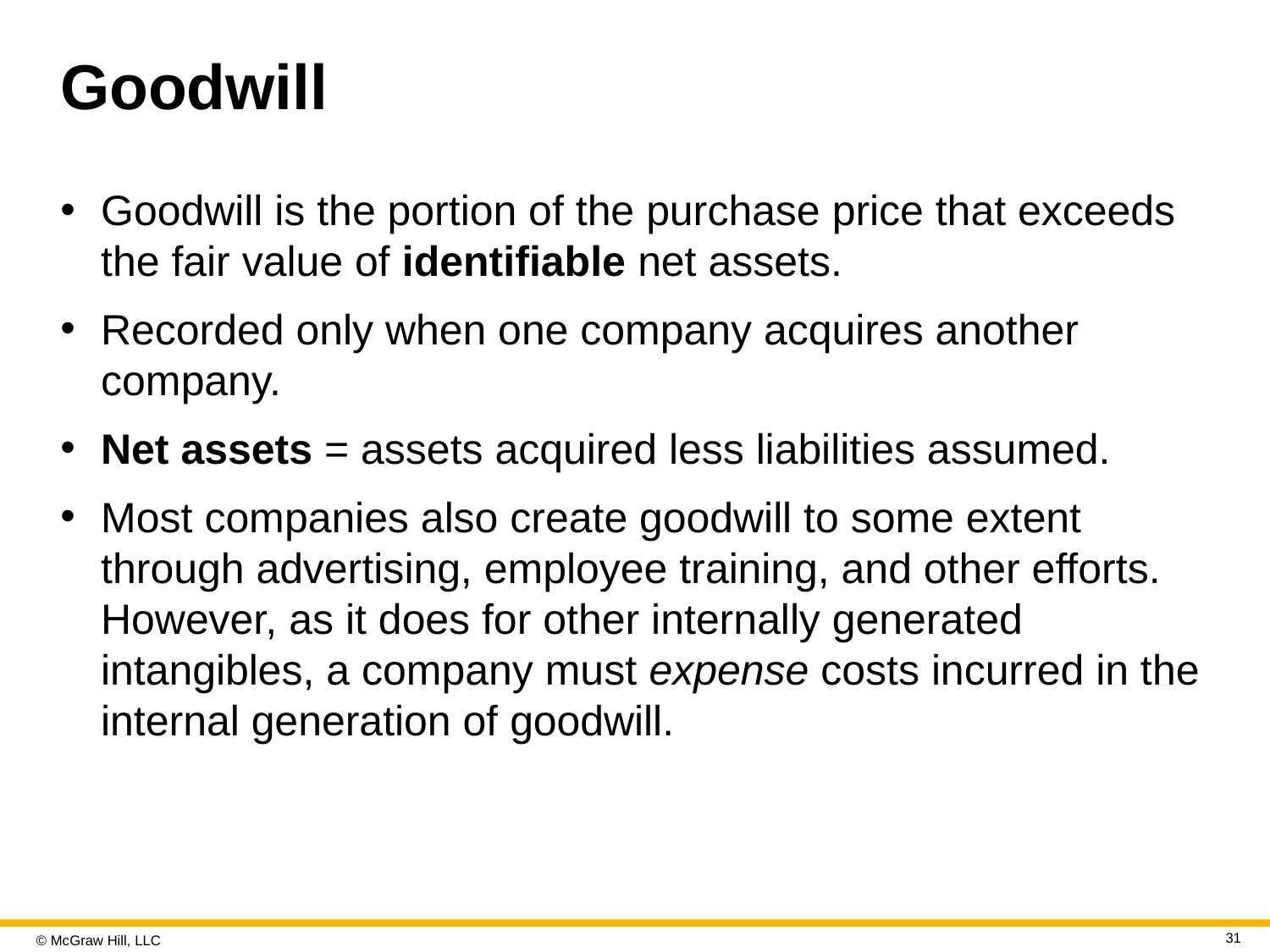

# Goodwill
Goodwill is the portion of the purchase price that exceeds the fair value of identifiable net assets.
Recorded only when one company acquires another company.
Net assets = assets acquired less liabilities assumed.
Most companies also create goodwill to some extent through advertising, employee training, and other efforts. However, as it does for other internally generated intangibles, a company must expense costs incurred in the internal generation of goodwill.
31